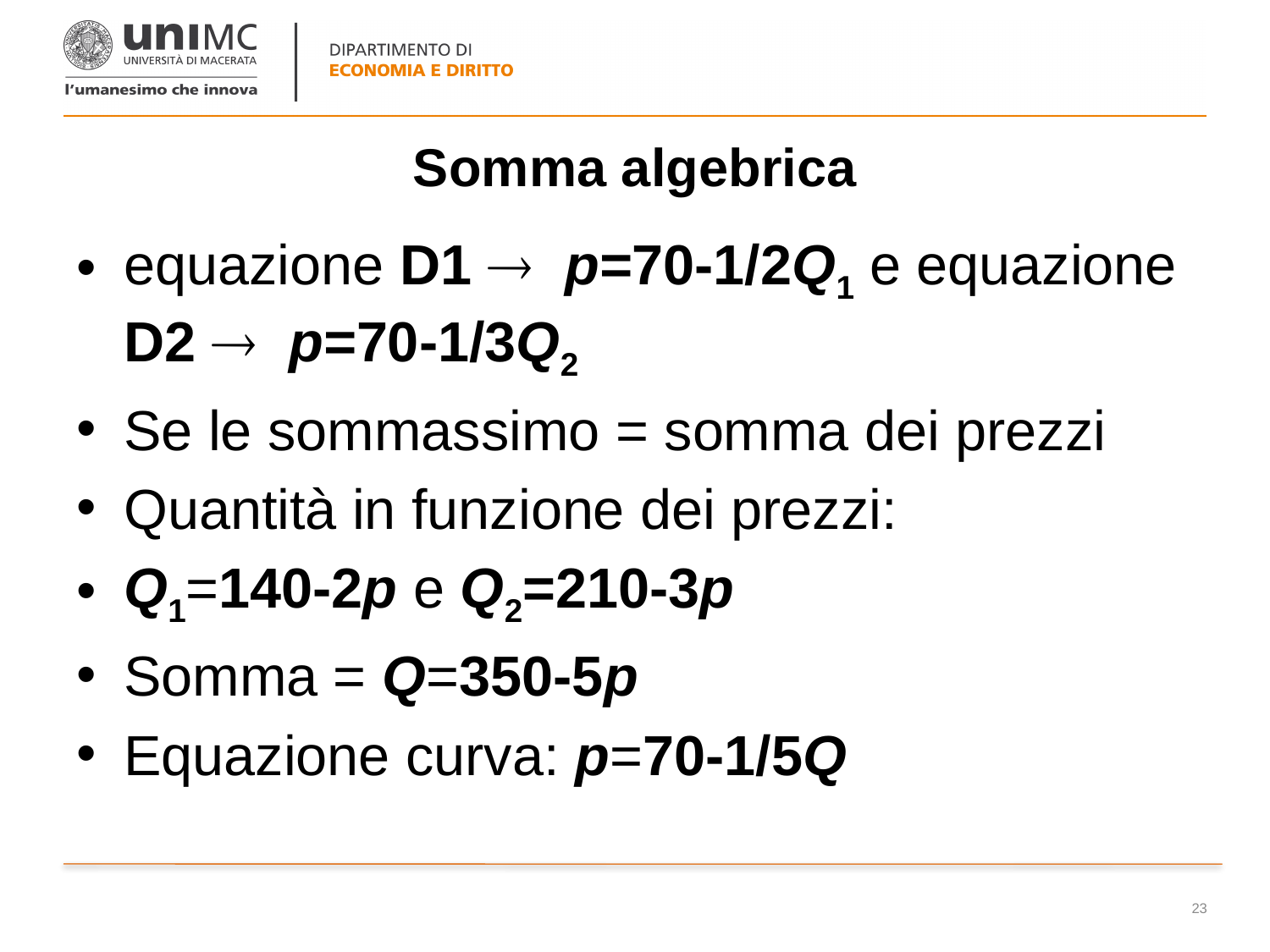

# Somma algebrica
equazione D1 →  p=70-1/2Q1 e equazione D2 →  p=70-1/3Q2
Se le sommassimo = somma dei prezzi
Quantità in funzione dei prezzi:
Q1=140-2p e Q2=210-3p
Somma = Q=350-5p
Equazione curva: p=70-1/5Q
23